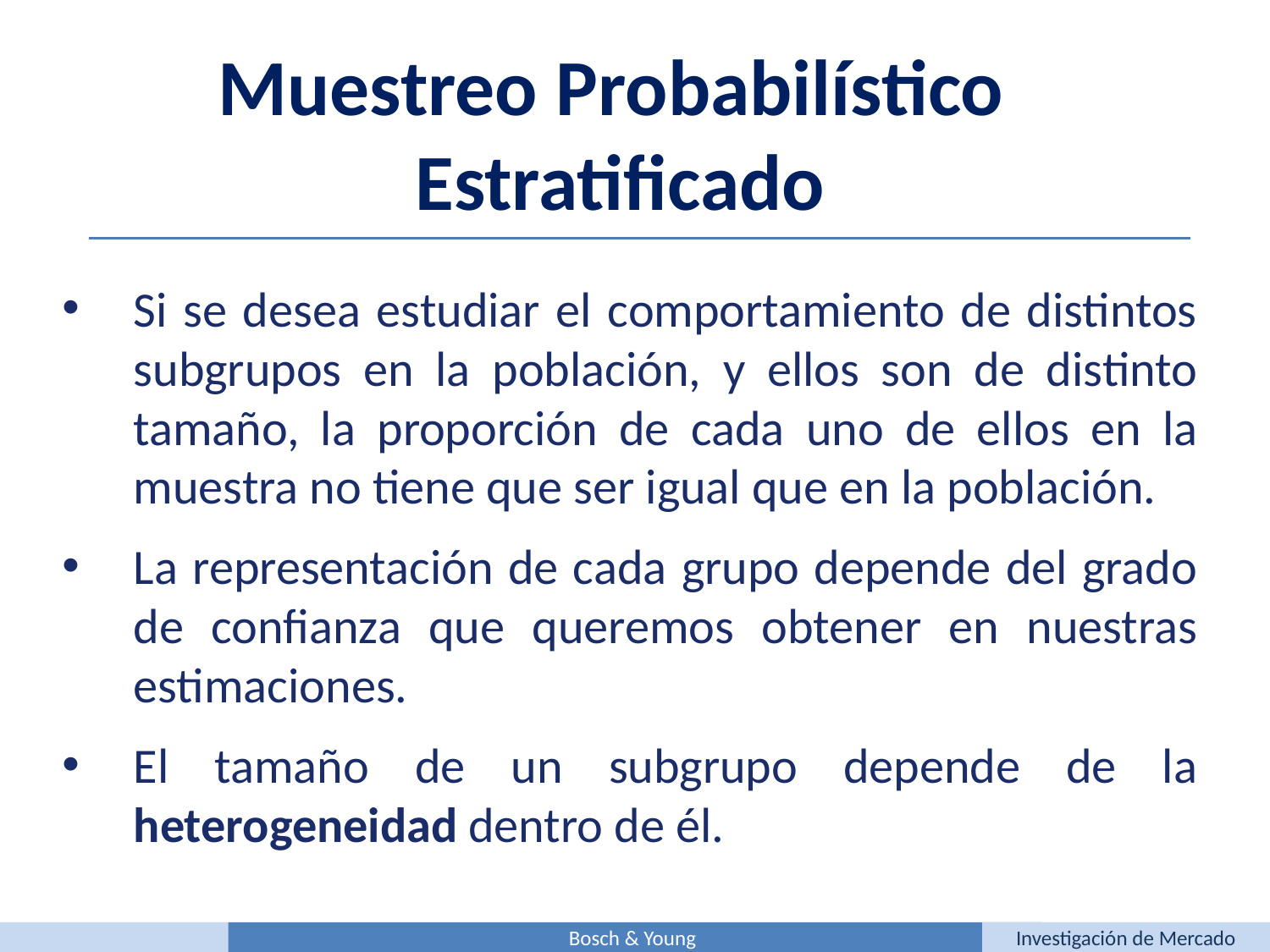

Muestreo Probabilístico
Estratificado
Si se desea estudiar el comportamiento de distintos subgrupos en la población, y ellos son de distinto tamaño, la proporción de cada uno de ellos en la muestra no tiene que ser igual que en la población.

La representación de cada grupo depende del grado de confianza que queremos obtener en nuestras estimaciones.

El tamaño de un subgrupo depende de la heterogeneidad dentro de él.

Bosch & Young
Investigación de Mercado